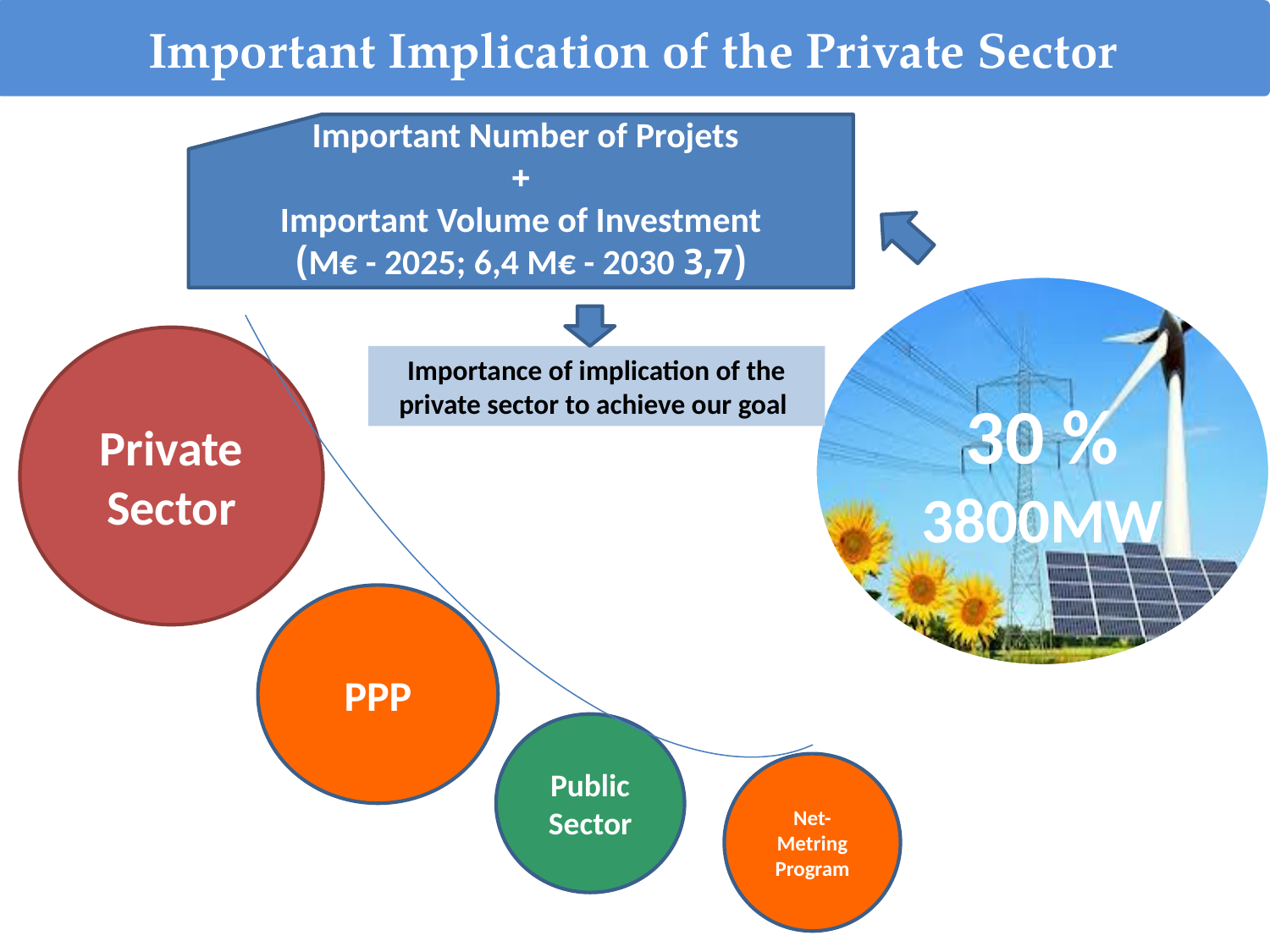

Important Implication of the Private Sector
Important Number of Projets
+
Important Volume of Investment
(3,7 M€ - 2025; 6,4 M€ - 2030)

30 %
3800MW

Private Sector
Importance of implication of the private sector to achieve our goal
PPP
Public Sector
Net-Metring Program